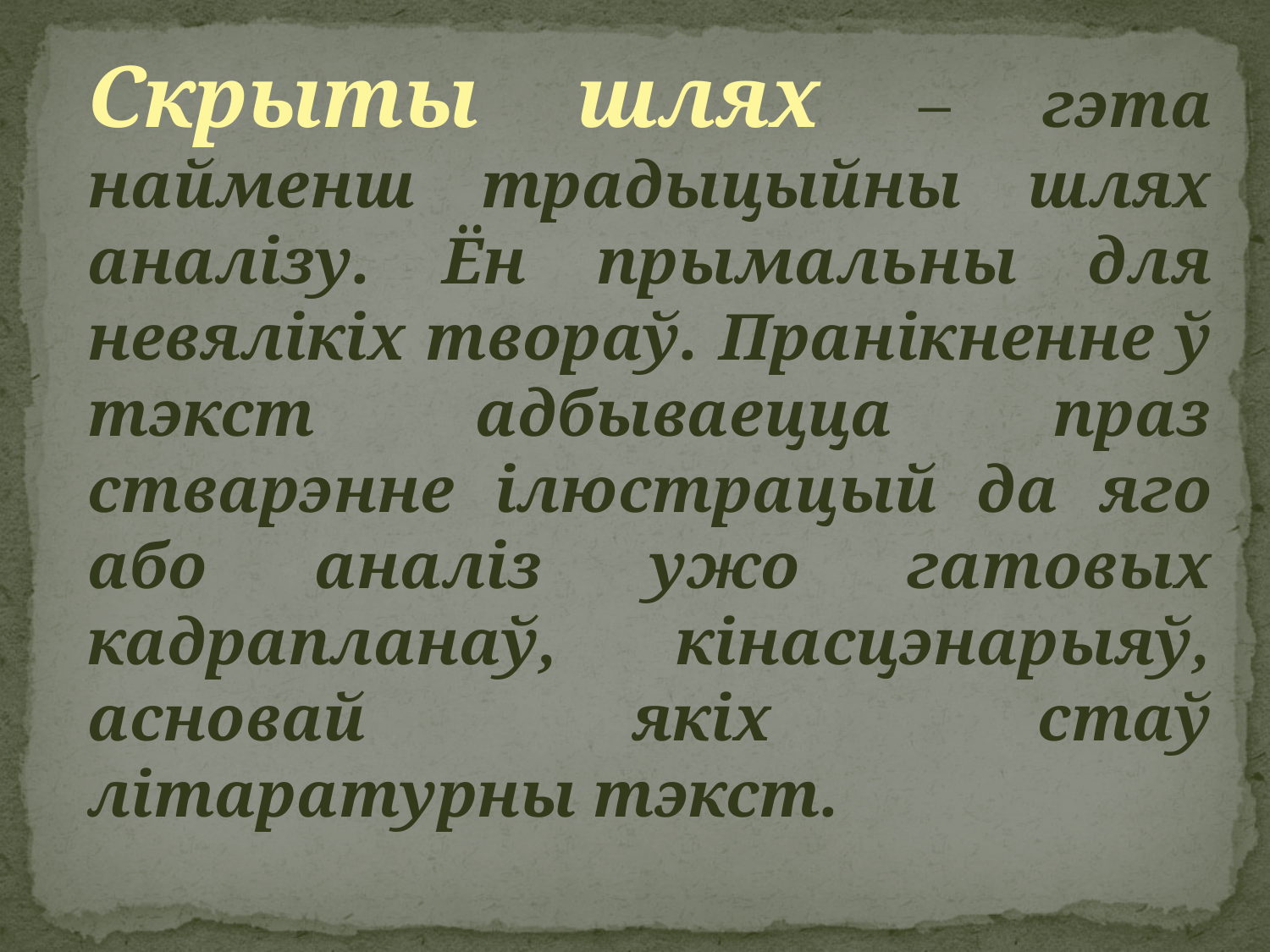

#
Скрыты шлях – гэта найменш традыцыйны шлях аналізу. Ён прымальны для невялікіх твораў. Пранікненне ў тэкст адбываецца праз стварэнне ілюстрацый да яго або аналіз ужо гатовых кадрапланаў, кінасцэнарыяў, асновай якіх стаў літаратурны тэкст.